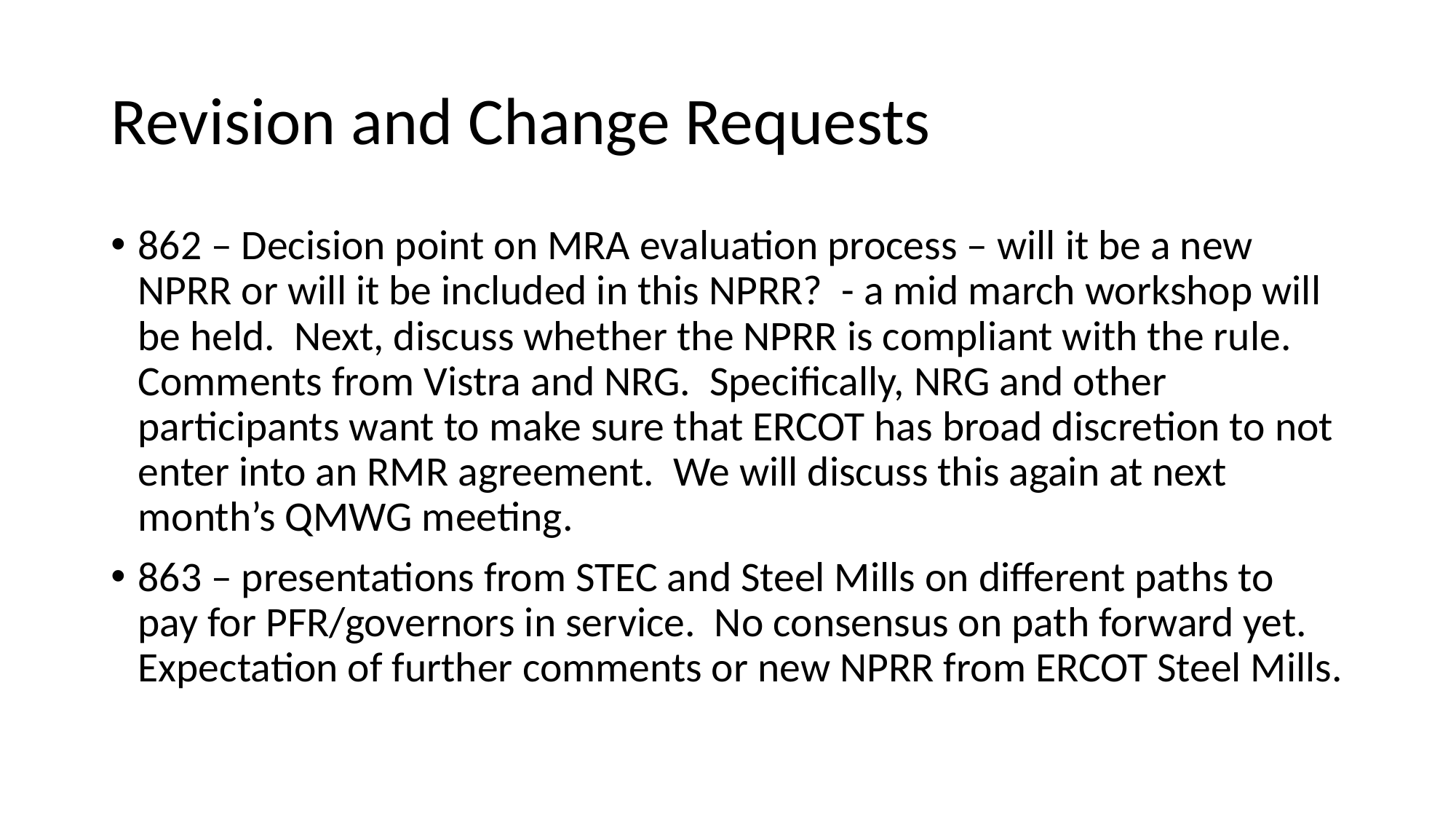

# Revision and Change Requests
862 – Decision point on MRA evaluation process – will it be a new NPRR or will it be included in this NPRR?  - a mid march workshop will be held.  Next, discuss whether the NPRR is compliant with the rule.  Comments from Vistra and NRG.  Specifically, NRG and other participants want to make sure that ERCOT has broad discretion to not enter into an RMR agreement.  We will discuss this again at next month’s QMWG meeting.
863 – presentations from STEC and Steel Mills on different paths to pay for PFR/governors in service.  No consensus on path forward yet.  Expectation of further comments or new NPRR from ERCOT Steel Mills.